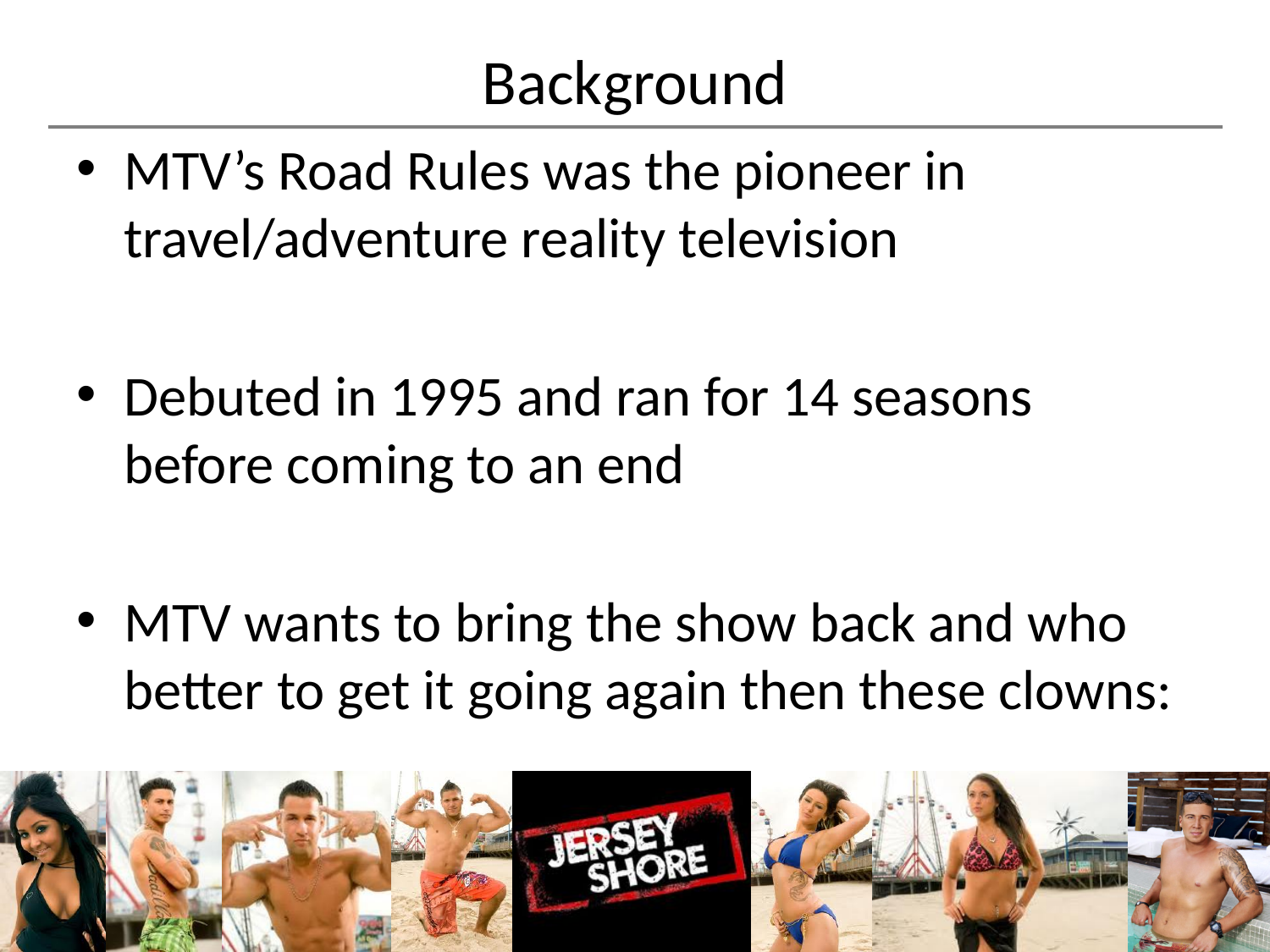

# Background
MTV’s Road Rules was the pioneer in travel/adventure reality television

Debuted in 1995 and ran for 14 seasons before coming to an end

MTV wants to bring the show back and who better to get it going again then these clowns: